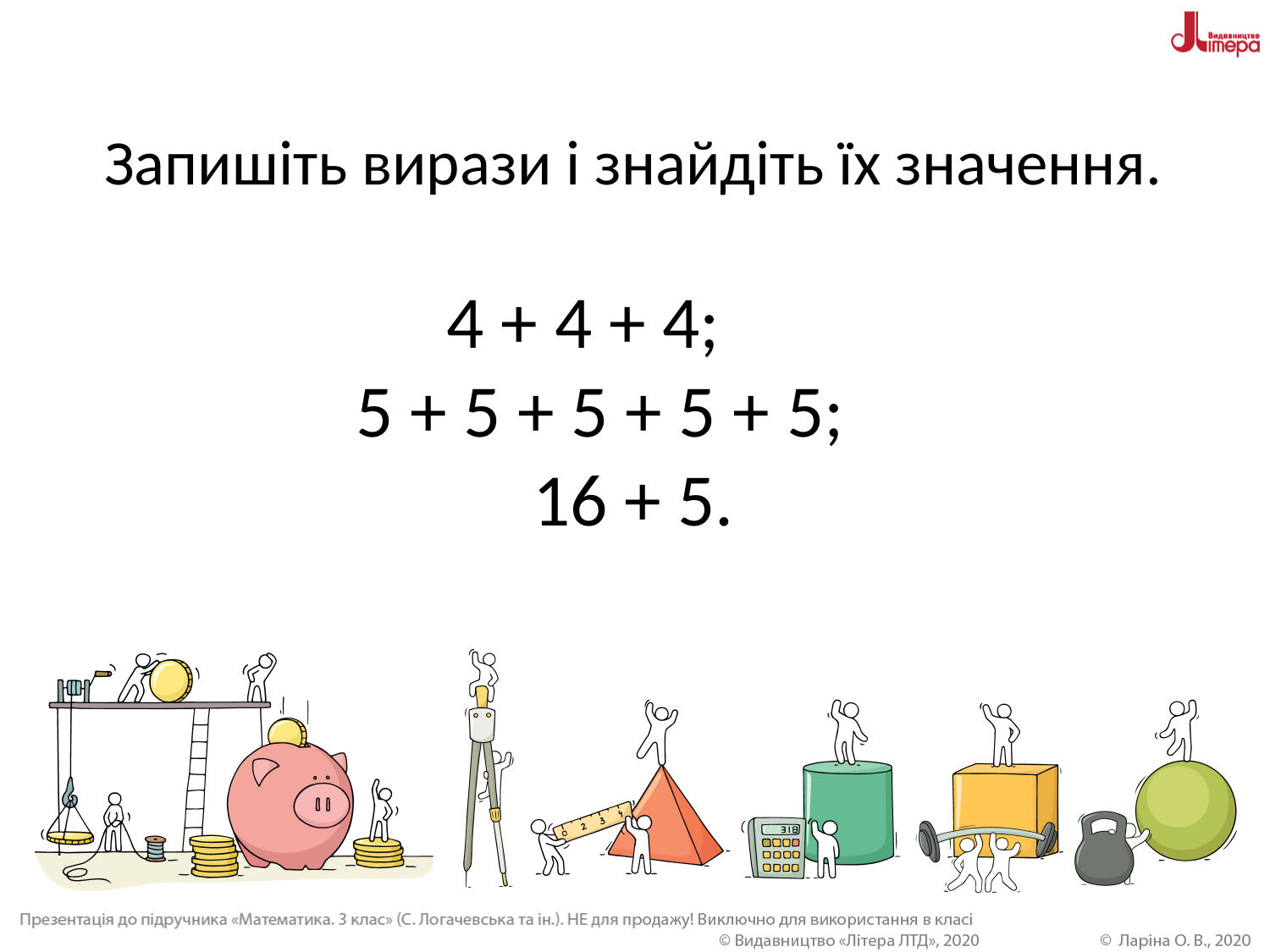

# Запишіть вирази і знайдіть їх значення. 4 + 4 + 4; 5 + 5 + 5 + 5 + 5; 16 + 5.